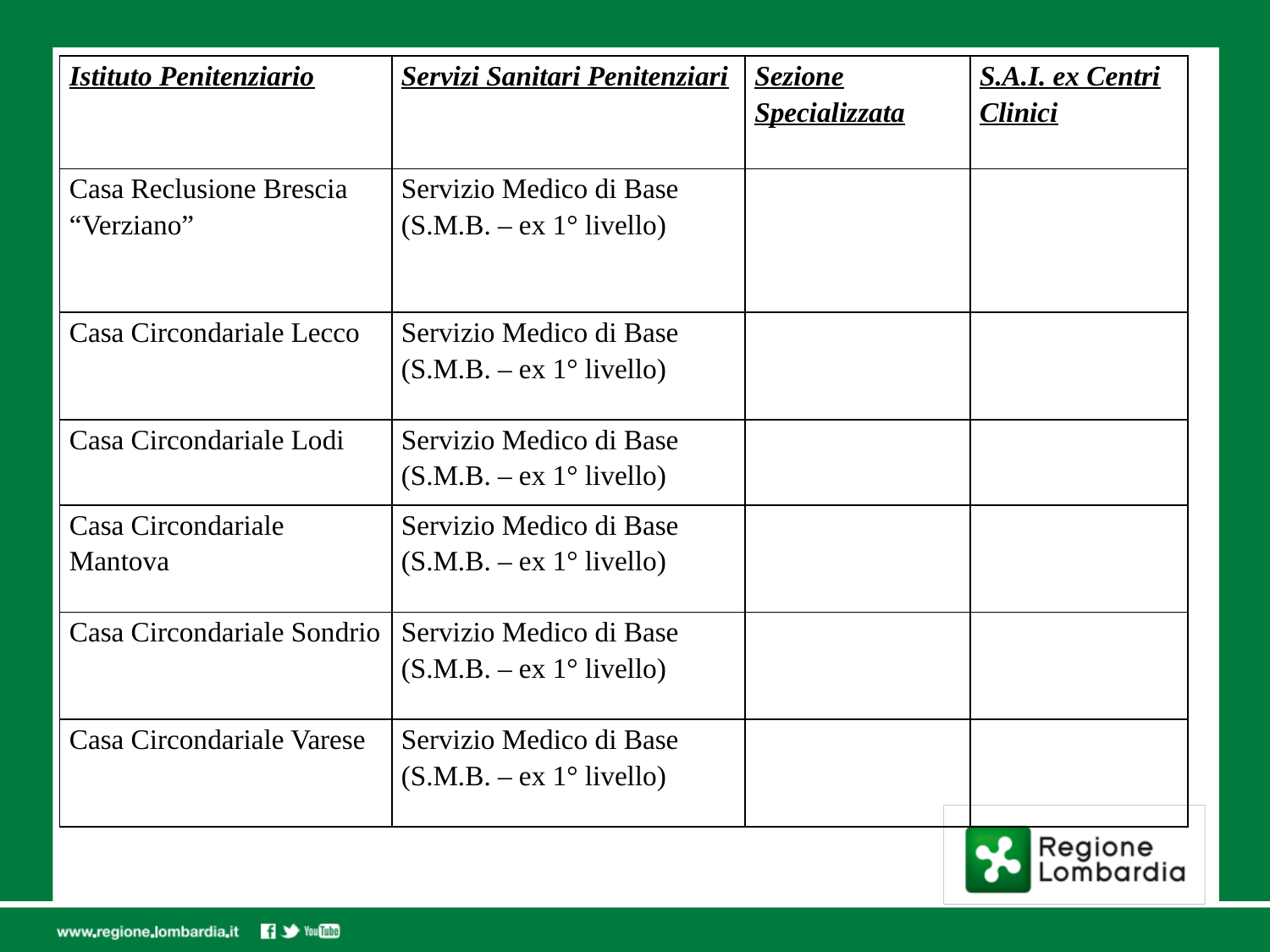

| Istituto Penitenziario | Servizi Sanitari Penitenziari | Sezione Specializzata | S.A.I. ex Centri Clinici |
| --- | --- | --- | --- |
| Casa Reclusione Brescia “Verziano” | Servizio Medico di Base (S.M.B. – ex 1° livello) |  |  |
| Casa Circondariale Lecco | Servizio Medico di Base (S.M.B. – ex 1° livello) |  |  |
| Casa Circondariale Lodi | Servizio Medico di Base (S.M.B. – ex 1° livello) |  |  |
| Casa Circondariale Mantova | Servizio Medico di Base (S.M.B. – ex 1° livello) |  |  |
| Casa Circondariale Sondrio | Servizio Medico di Base (S.M.B. – ex 1° livello) |  |  |
| Casa Circondariale Varese | Servizio Medico di Base (S.M.B. – ex 1° livello) |  |  |